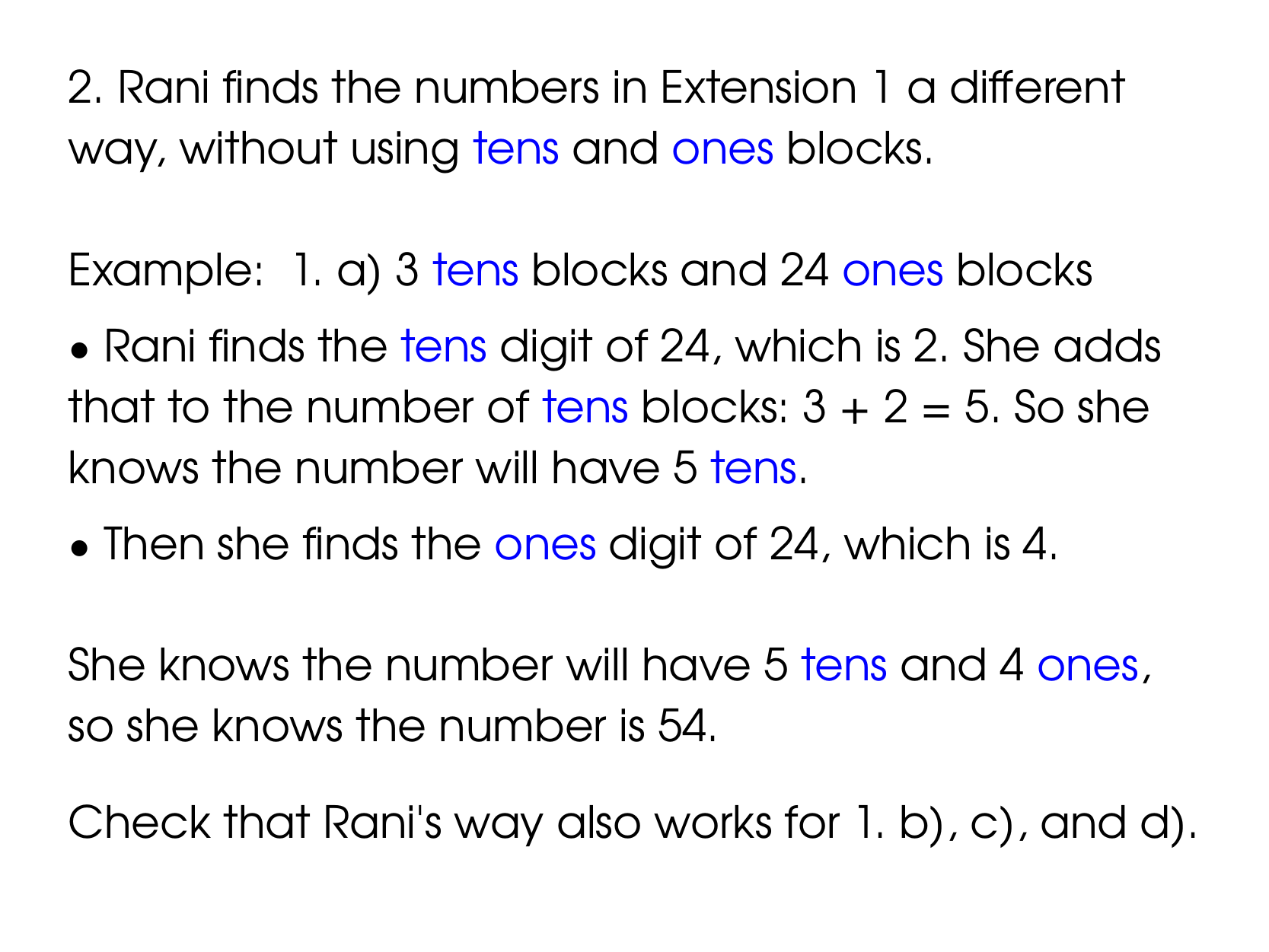

2. Rani finds the numbers in Extension 1 a different way, without using tens and ones blocks.
Example:  1. a) 3 tens blocks and 24 ones blocks
• Rani finds the tens digit of 24, which is 2. She adds that to the number of tens blocks: 3 + 2 = 5. So she knows the number will have 5 tens.
• Then she finds the ones digit of 24, which is 4.
She knows the number will have 5 tens and 4 ones, so she knows the number is 54.
Check that Rani's way also works for 1. b), c), and d).